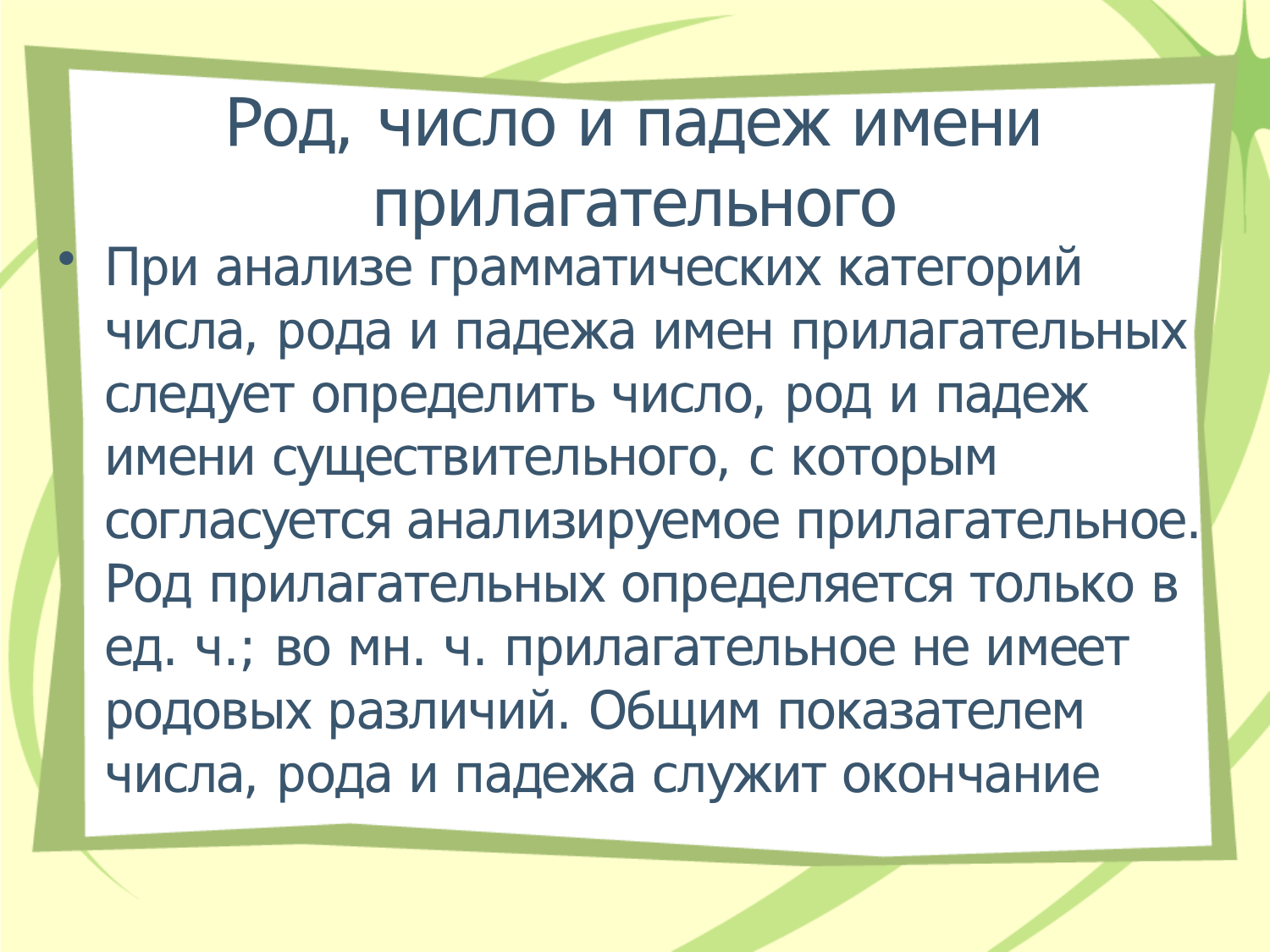

# Род, число и падеж имени прилагательного
При анализе грамматических категорий числа, рода и падежа имен прилагательных следует определить число, род и падеж имени существительного, с которым согласуется анализируемое прилагательное. Род прилагательных определяется только в ед. ч.; во мн. ч. прилагательное не имеет родовых различий. Общим показателем числа, рода и падежа служит окончание